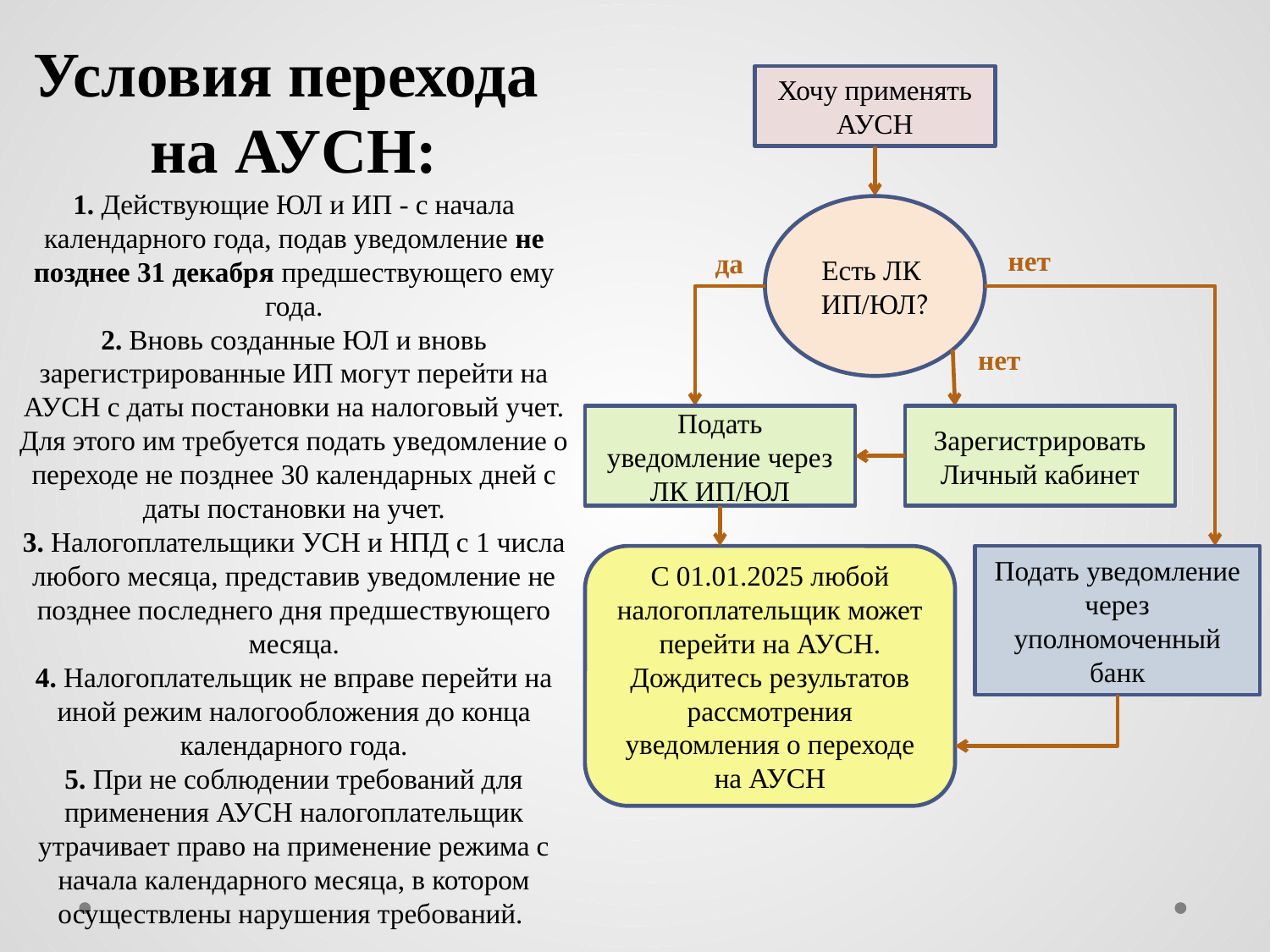

Хочу применять АУСН
# Условия перехода на АУСН: 1. Действующие ЮЛ и ИП - с начала календарного года, подав уведомление не позднее 31 декабря предшествующего ему года. 2. Вновь созданные ЮЛ и вновь зарегистрированные ИП могут перейти на АУСН с даты постановки на налоговый учет. Для этого им требуется подать уведомление о переходе не позднее 30 календарных дней с даты постановки на учет. 3. Налогоплательщики УСН и НПД с 1 числа любого месяца, представив уведомление не позднее последнего дня предшествующего месяца. 4. Налогоплательщик не вправе перейти на иной режим налогообложения до конца календарного года. 5. При не соблюдении требований для применения АУСН налогоплательщик утрачивает право на применение режима с начала календарного месяца, в котором осуществлены нарушения требований.
Есть ЛК
ИП/ЮЛ?
нет
да
нет
Подать уведомление через ЛК ИП/ЮЛ
Зарегистрировать Личный кабинет
С 01.01.2025 любой налогоплательщик может перейти на АУСН. Дождитесь результатов рассмотрения уведомления о переходе на АУСН
Подать уведомление через уполномоченный банк